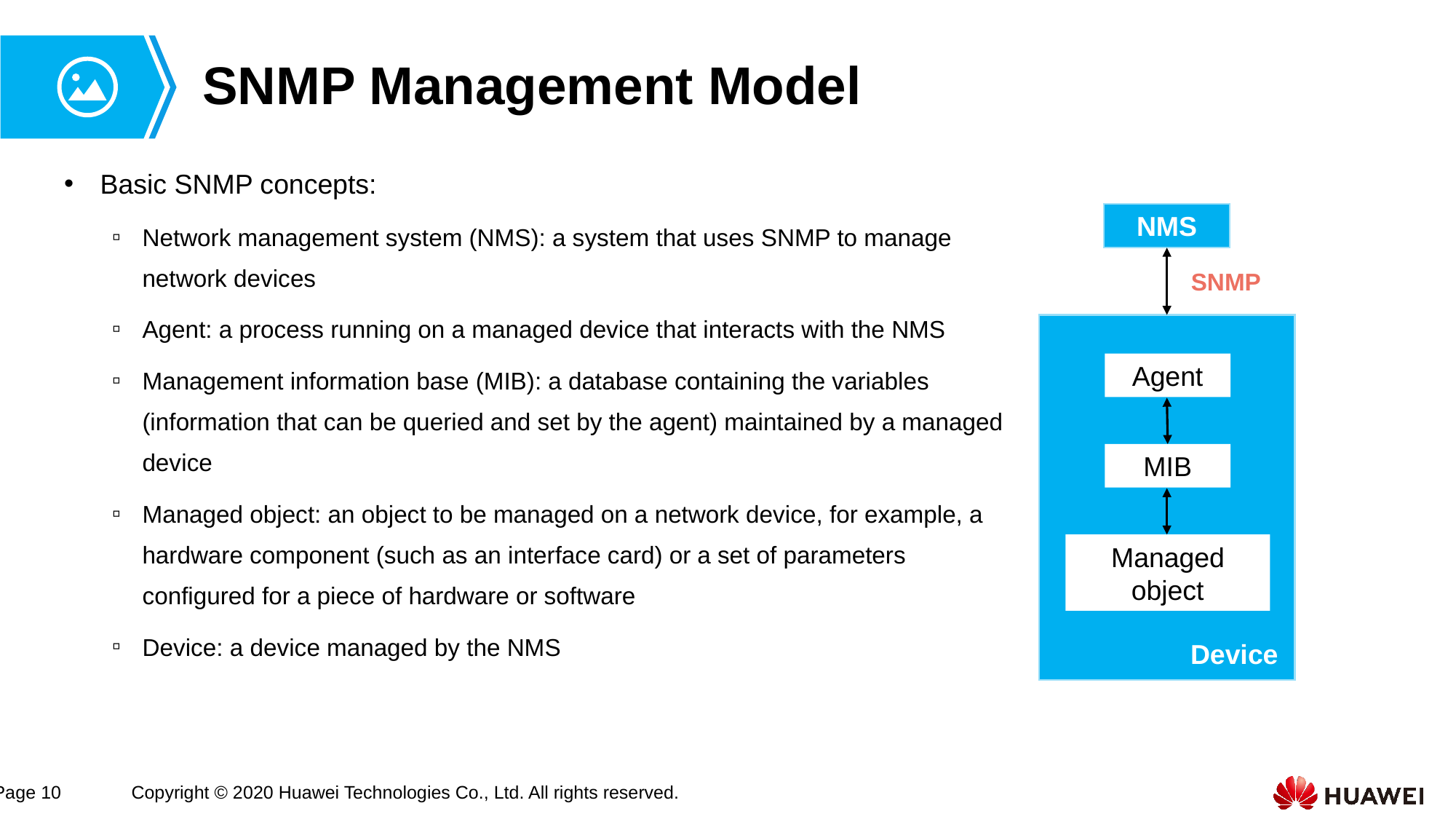

# SNMP Management Model
Basic SNMP concepts:
Network management system (NMS): a system that uses SNMP to manage network devices
Agent: a process running on a managed device that interacts with the NMS
Management information base (MIB): a database containing the variables (information that can be queried and set by the agent) maintained by a managed device
Managed object: an object to be managed on a network device, for example, a hardware component (such as an interface card) or a set of parameters configured for a piece of hardware or software
Device: a device managed by the NMS

NMS
SNMP

Agent
MIB
Managed
object
Device